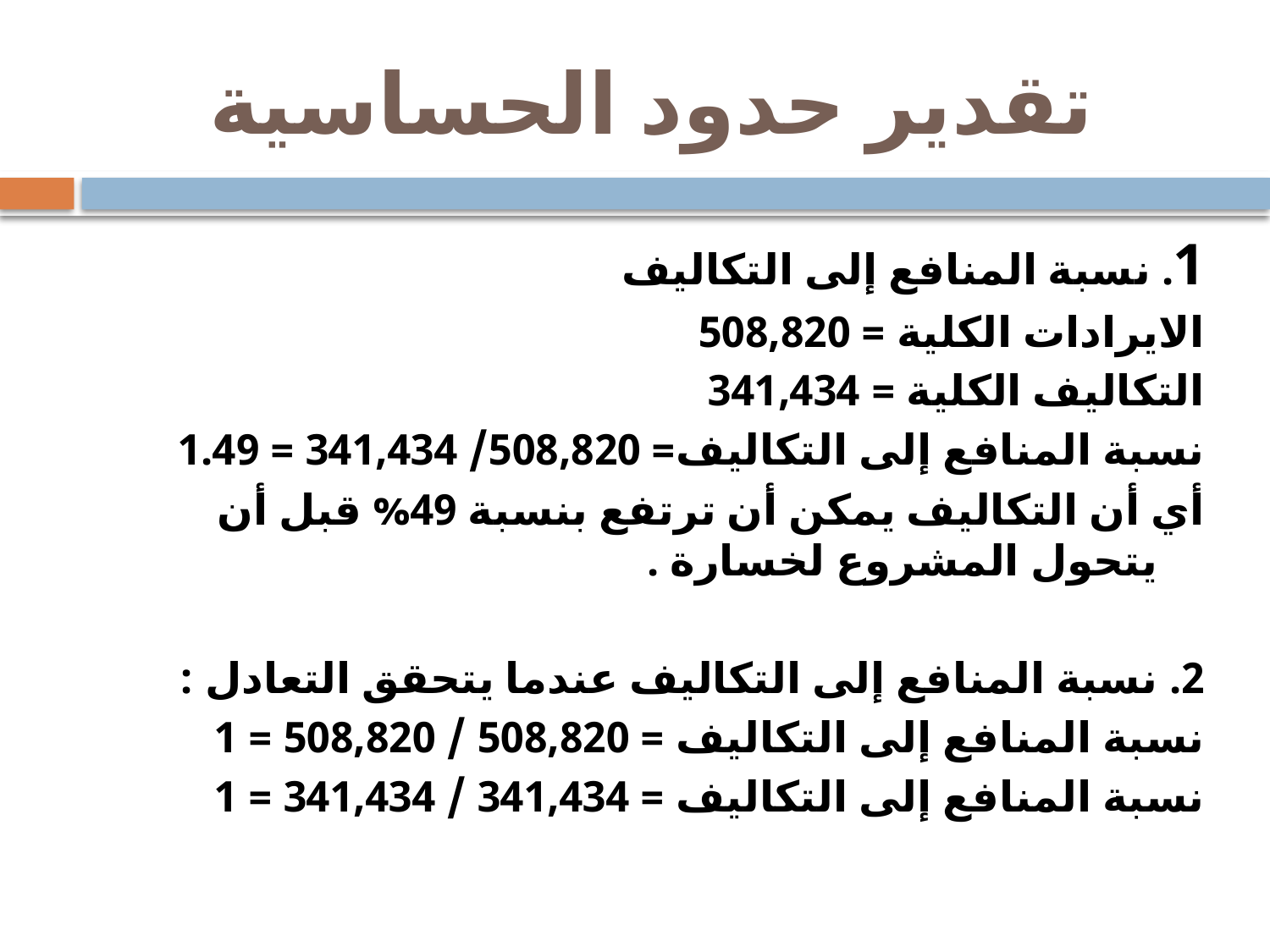

# تقدير حدود الحساسية
1. نسبة المنافع إلى التكاليف
الايرادات الكلية = 508,820
التكاليف الكلية = 341,434
نسبة المنافع إلى التكاليف= 508,820/ 341,434 = 1.49
أي أن التكاليف يمكن أن ترتفع بنسبة 49% قبل أن يتحول المشروع لخسارة .

2. نسبة المنافع إلى التكاليف عندما يتحقق التعادل :
نسبة المنافع إلى التكاليف = 508,820 / 508,820 = 1
نسبة المنافع إلى التكاليف = 341,434 / 341,434 = 1